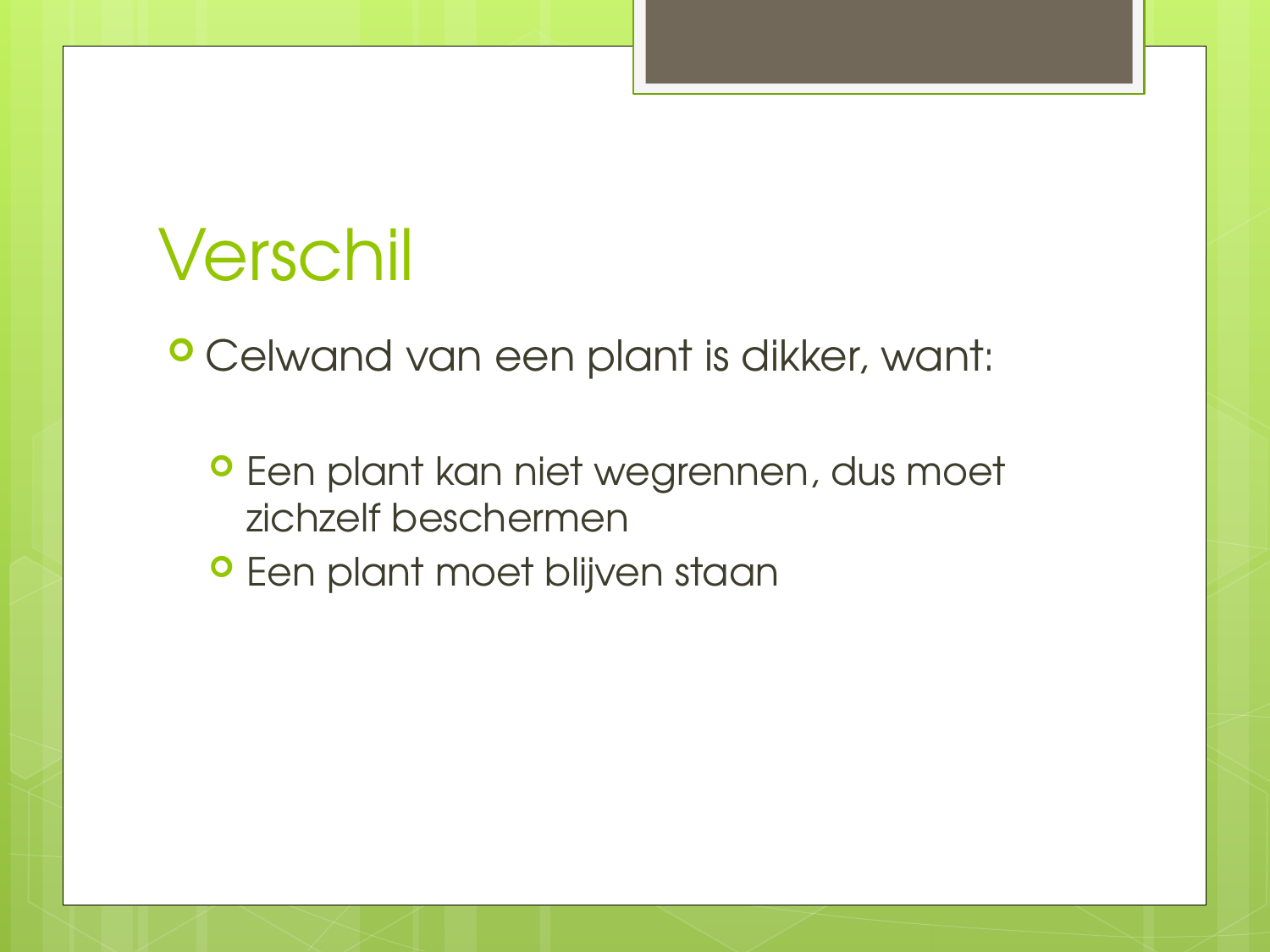

# Verschil
Celwand van een plant is dikker, want:

Een plant kan niet wegrennen, dus moet zichzelf beschermen
Een plant moet blijven staan